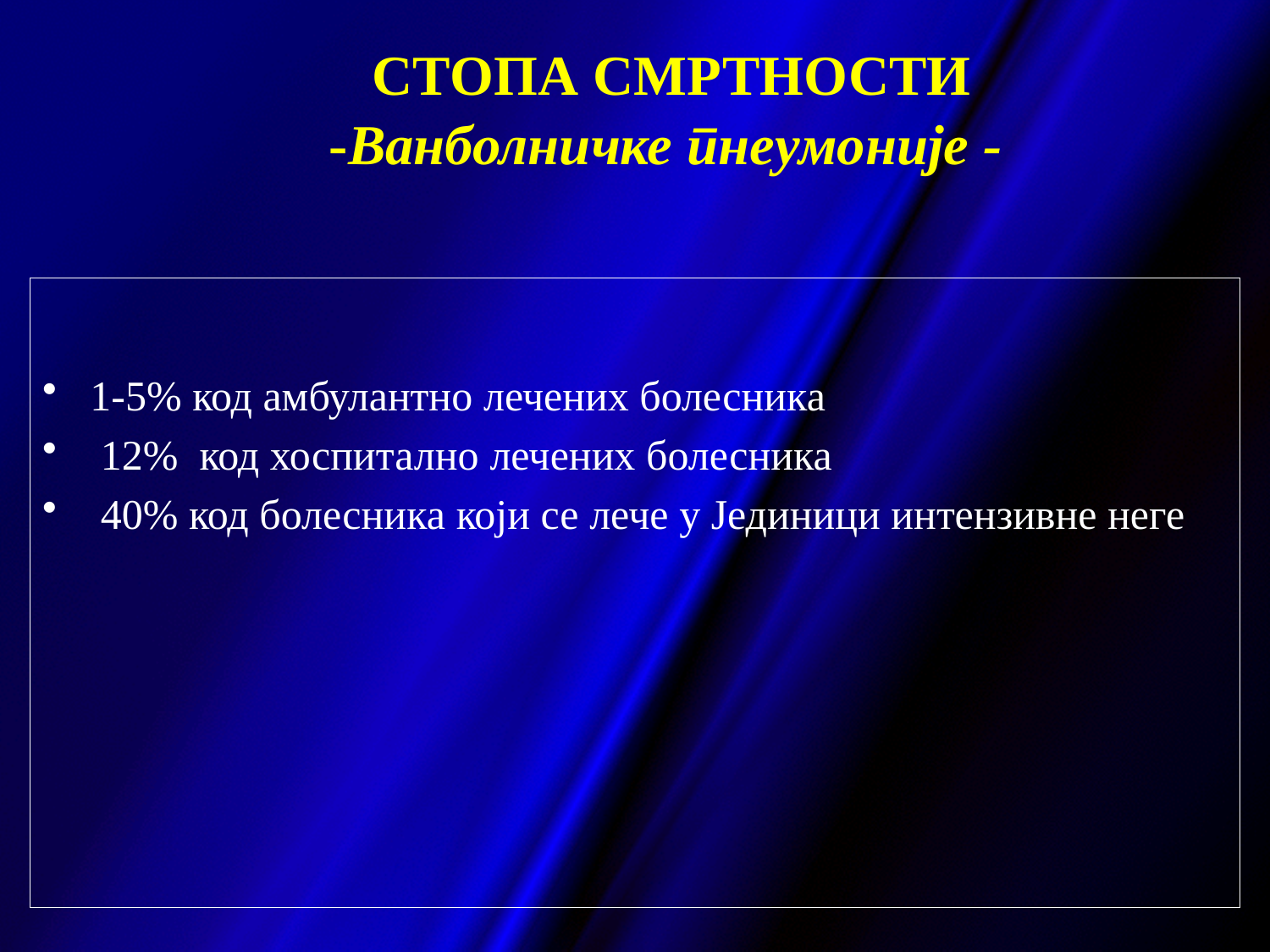

# СТОПА СМРТНОСТИ -Ванболничке пнеумоније -

1-5% код амбулантно лечених болесника
 12%  код хоспитално лечених болесника
 40% код болесника који се лече у Јединици интензивне неге